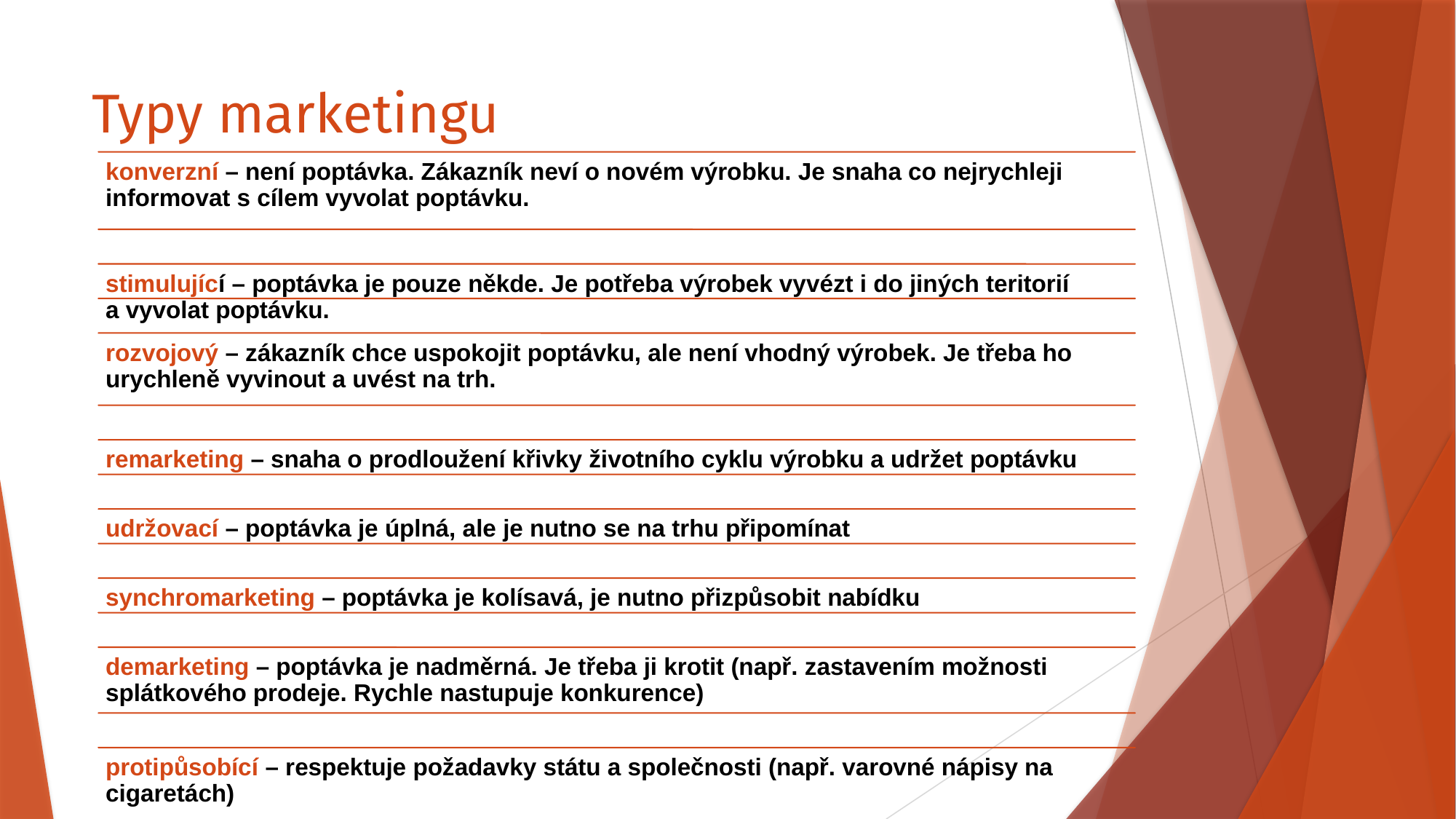

# Typy marketingu
konverzní – není poptávka. Zákazník neví o novém výrobku. Je snaha co nejrychleji informovat s cílem vyvolat poptávku.

stimulující – poptávka je pouze někde. Je potřeba výrobek vyvézt i do jiných teritorií
a vyvolat poptávku.

rozvojový – zákazník chce uspokojit poptávku, ale není vhodný výrobek. Je třeba ho urychleně vyvinout a uvést na trh.

remarketing – snaha o prodloužení křivky životního cyklu výrobku a udržet poptávku

udržovací – poptávka je úplná, ale je nutno se na trhu připomínat

synchromarketing – poptávka je kolísavá, je nutno přizpůsobit nabídku

demarketing – poptávka je nadměrná. Je třeba ji krotit (např. zastavením možnosti splátkového prodeje. Rychle nastupuje konkurence)

protipůsobící – respektuje požadavky státu a společnosti (např. varovné nápisy na cigaretách)